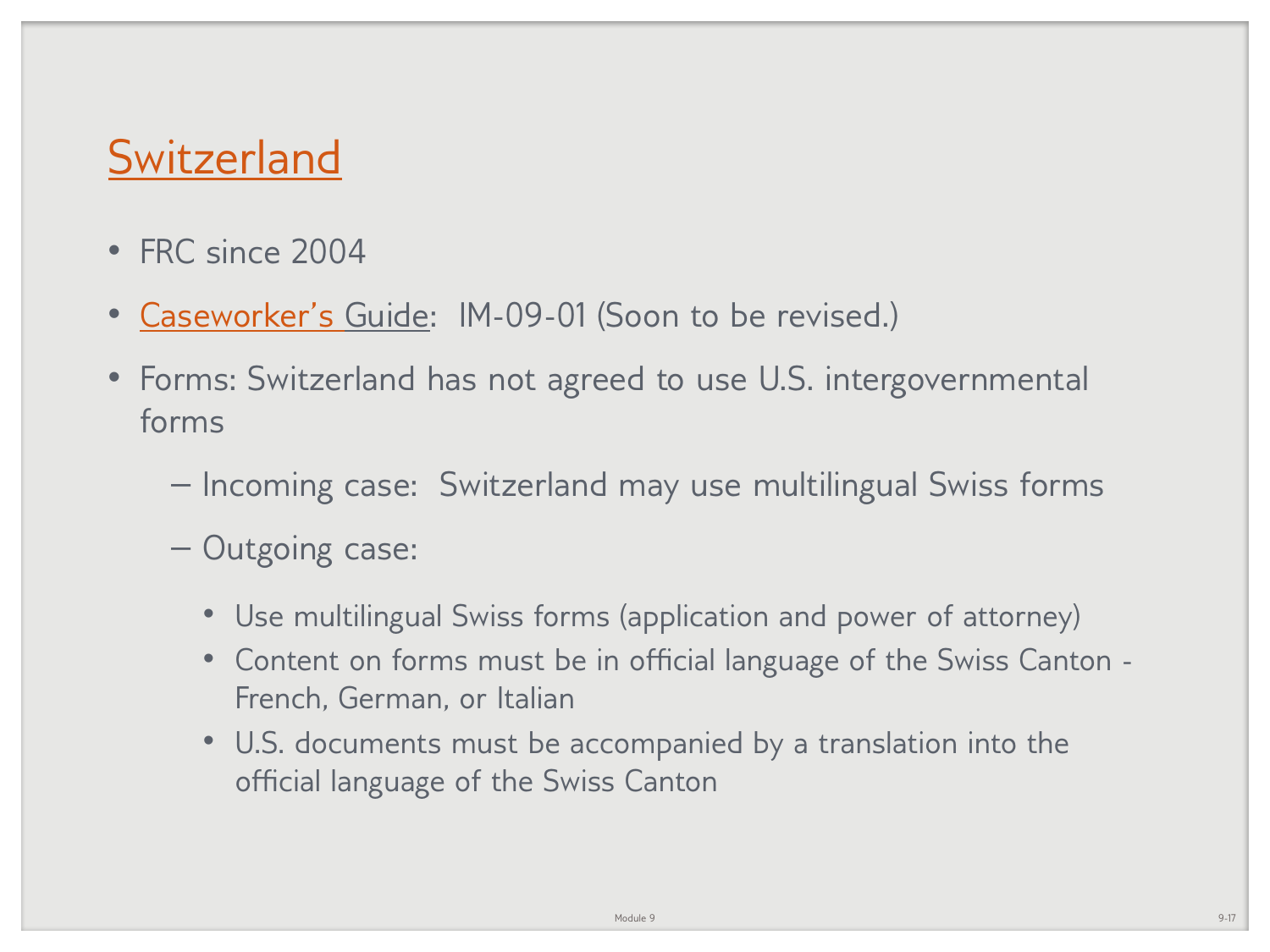

# Switzerland
FRC since 2004
Caseworker’s Guide:  IM-09-01 (Soon to be revised.)
Forms: Switzerland has not agreed to use U.S. intergovernmental forms
Incoming case:  Switzerland may use multilingual Swiss forms
Outgoing case:
Use multilingual Swiss forms (application and power of attorney)
Content on forms must be in official language of the Swiss Canton - French, German, or Italian
U.S. documents must be accompanied by a translation into the official language of the Swiss Canton

Module 9
9-17